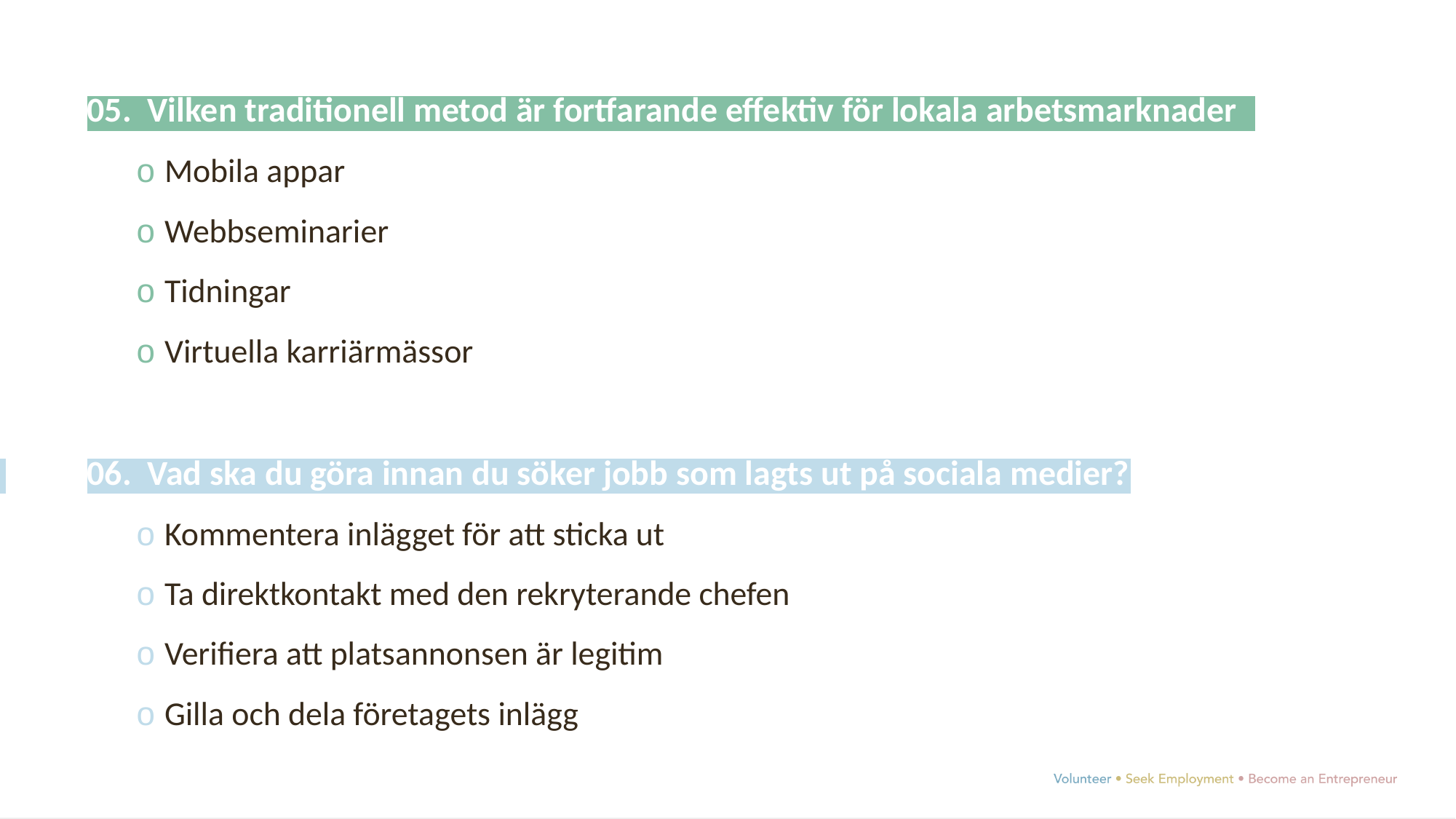

05.  Vilken traditionell metod är fortfarande effektiv för lokala arbetsmarknader?
o Mobila appar
o Webbseminarier
o Tidningar
o Virtuella karriärmässor

 	06.  Vad ska du göra innan du söker jobb som lagts ut på sociala medier?
o Kommentera inlägget för att sticka ut
o Ta direktkontakt med den rekryterande chefen
o Verifiera att platsannonsen är legitim
o Gilla och dela företagets inlägg